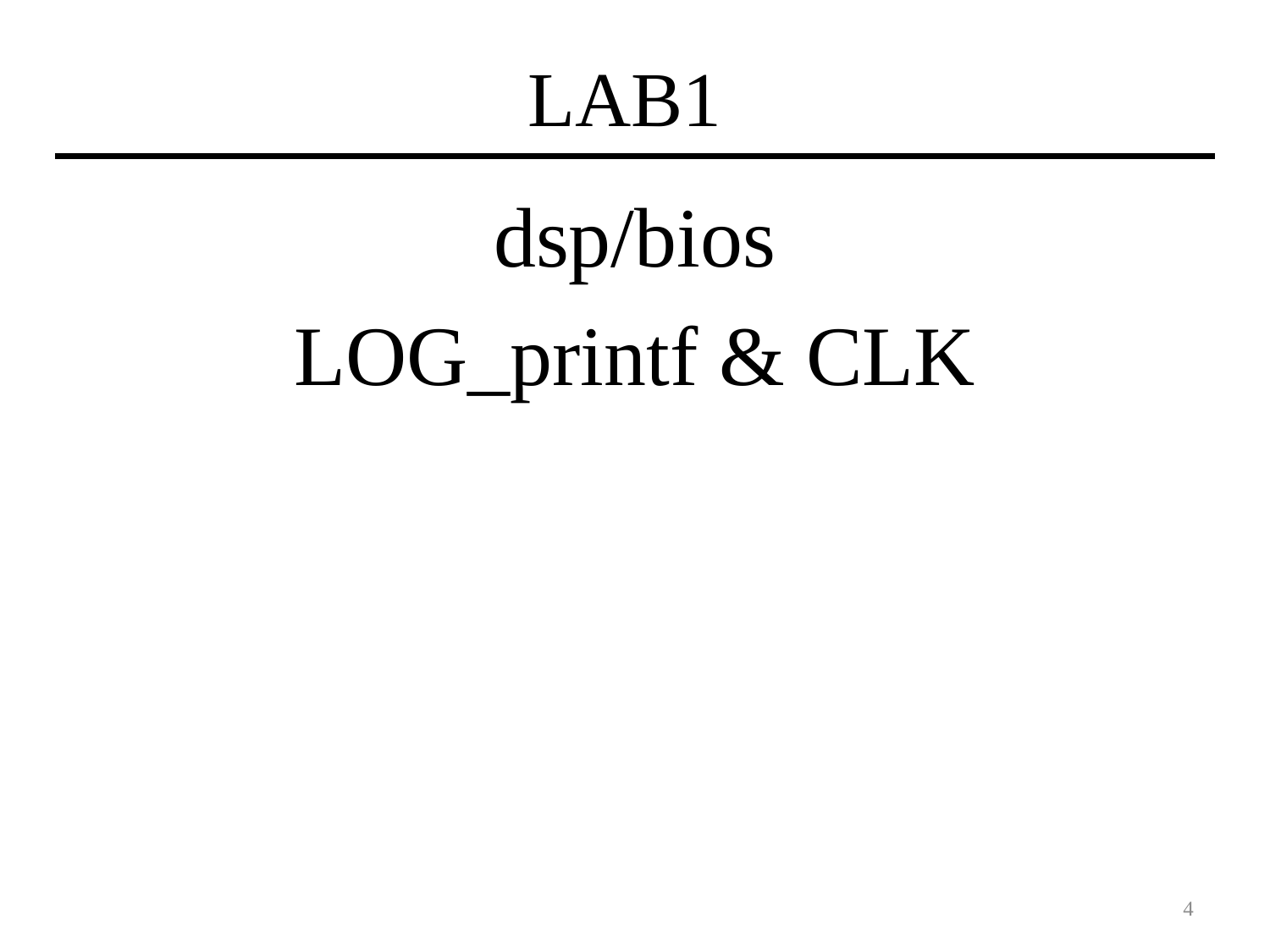

# LAB1
dsp/bios
LOG_printf & CLK
4